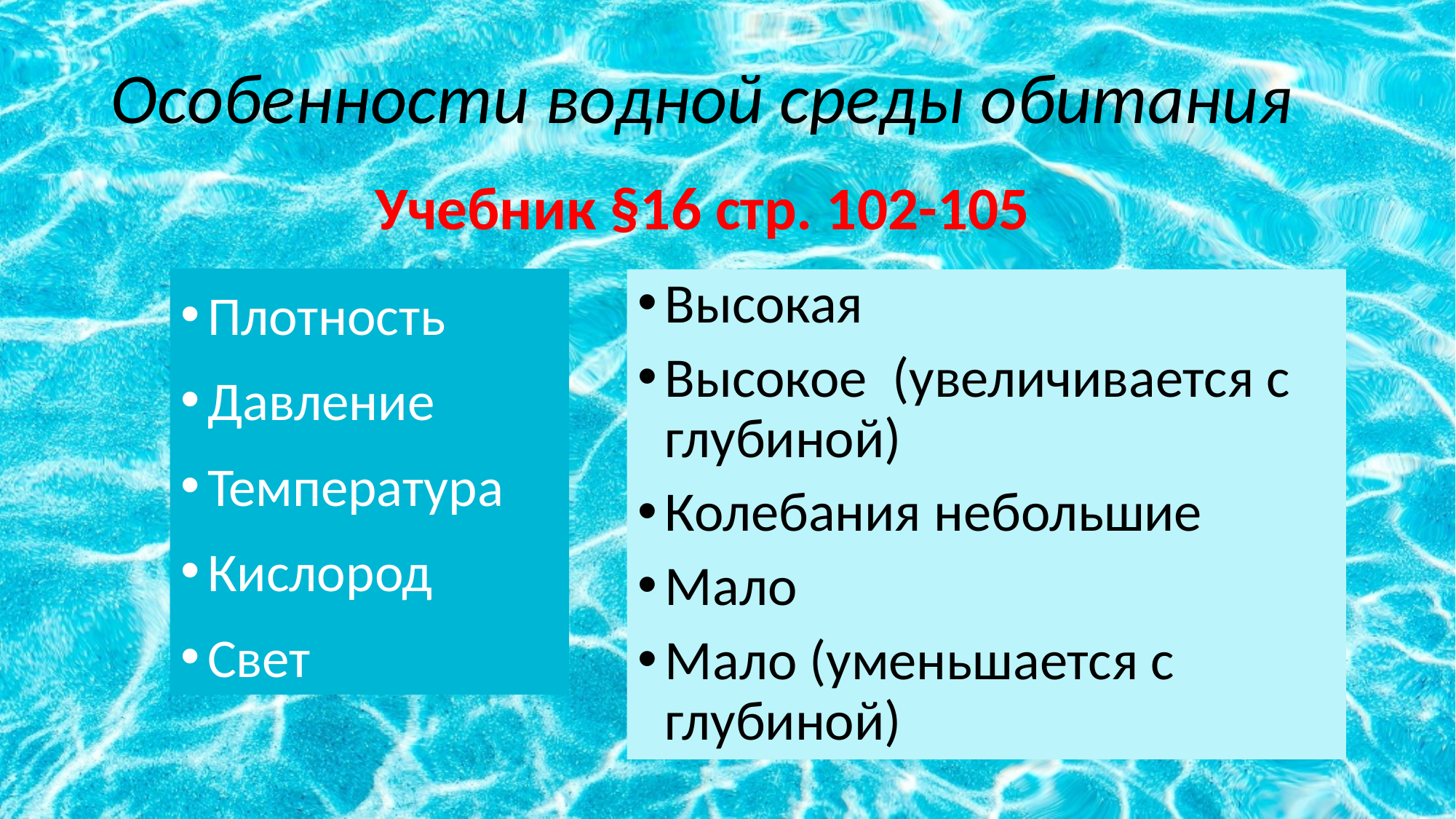

# Особенности водной среды обитания
Учебник §16 стр. 102-105
Плотность
Давление
Температура
Кислород
Свет
Высокая
Высокое  (увеличивается с глубиной)
Колебания небольшие
Мало
Мало (уменьшается с глубиной)